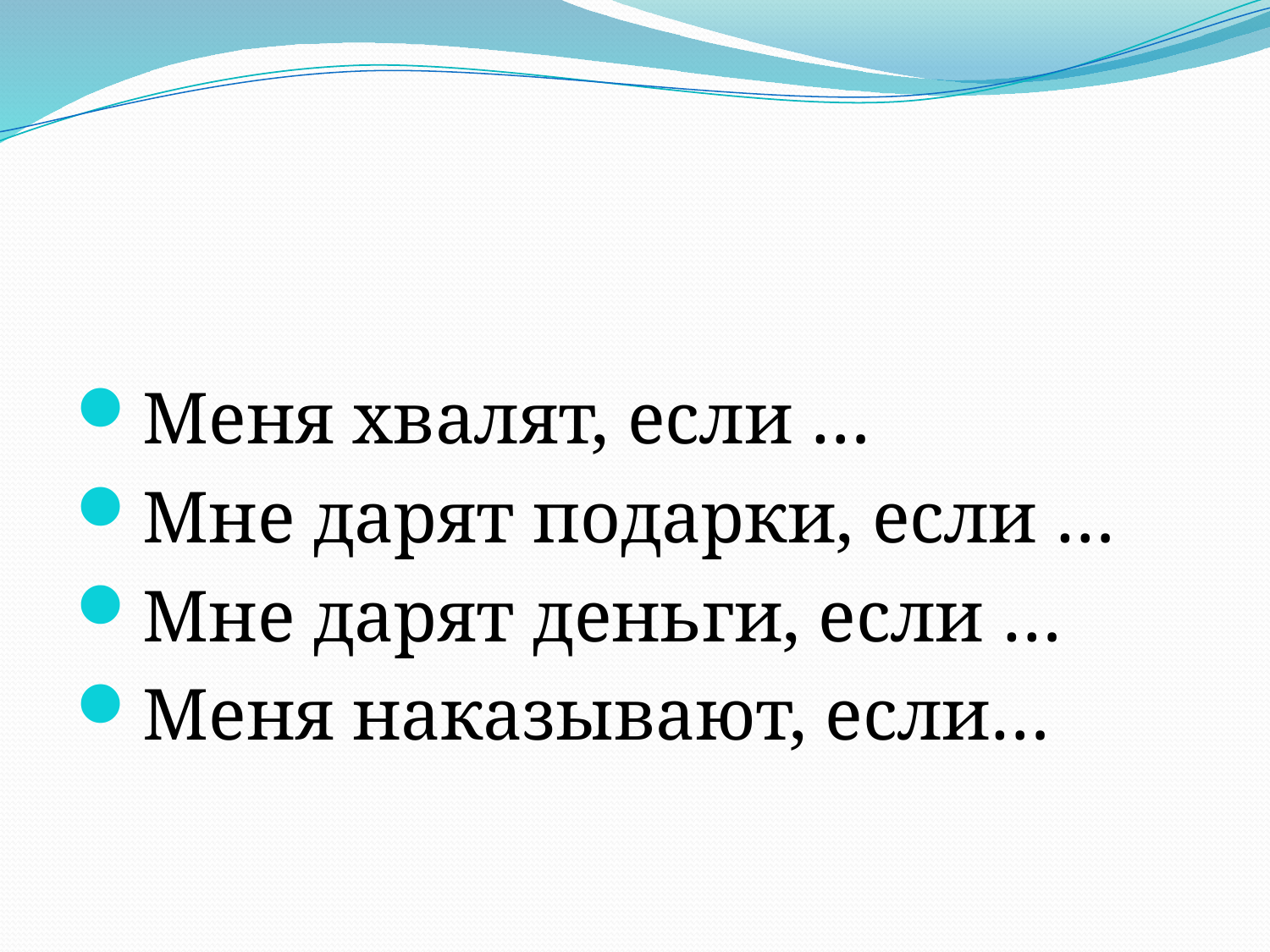

Меня хвалят, если …
Мне дарят подарки, если …
Мне дарят деньги, если …
Меня наказывают, если…